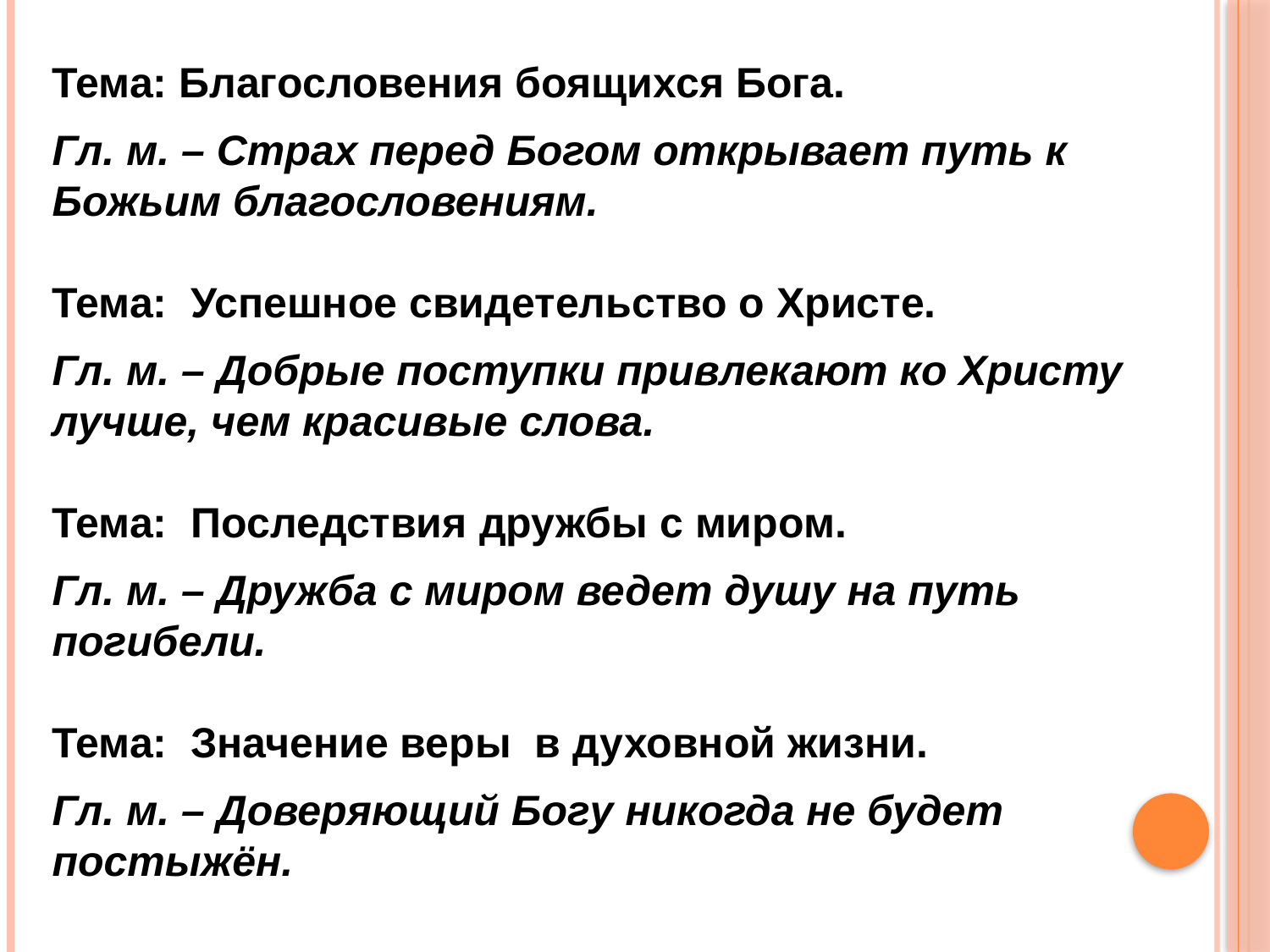

Тема: Благословения боящихся Бога.

Гл. м. – Страх перед Богом открывает путь к Божьим благословениям.

Тема:  Успешное свидетельство о Христе.

Гл. м. – Добрые поступки привлекают ко Христу лучше, чем красивые слова.

Тема:  Последствия дружбы с миром.

Гл. м. – Дружба с миром ведет душу на путь погибели.

Тема:  Значение веры  в духовной жизни.

Гл. м. – Доверяющий Богу никогда не будет постыжён.